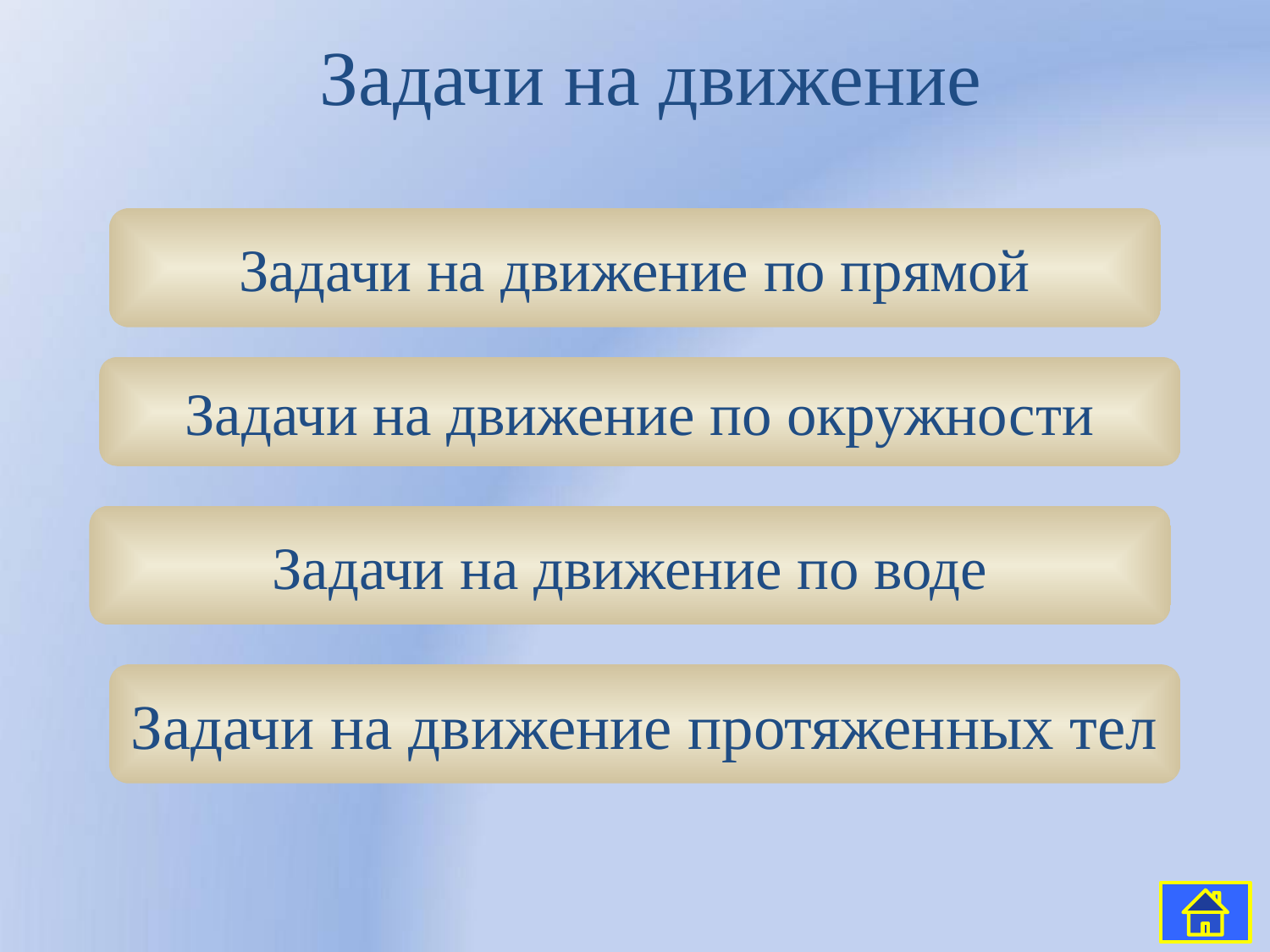

# Задачи на движение
Задачи на движение по прямой
Задачи на движение по окружности
Задачи на движение по воде
Задачи на движение протяженных тел